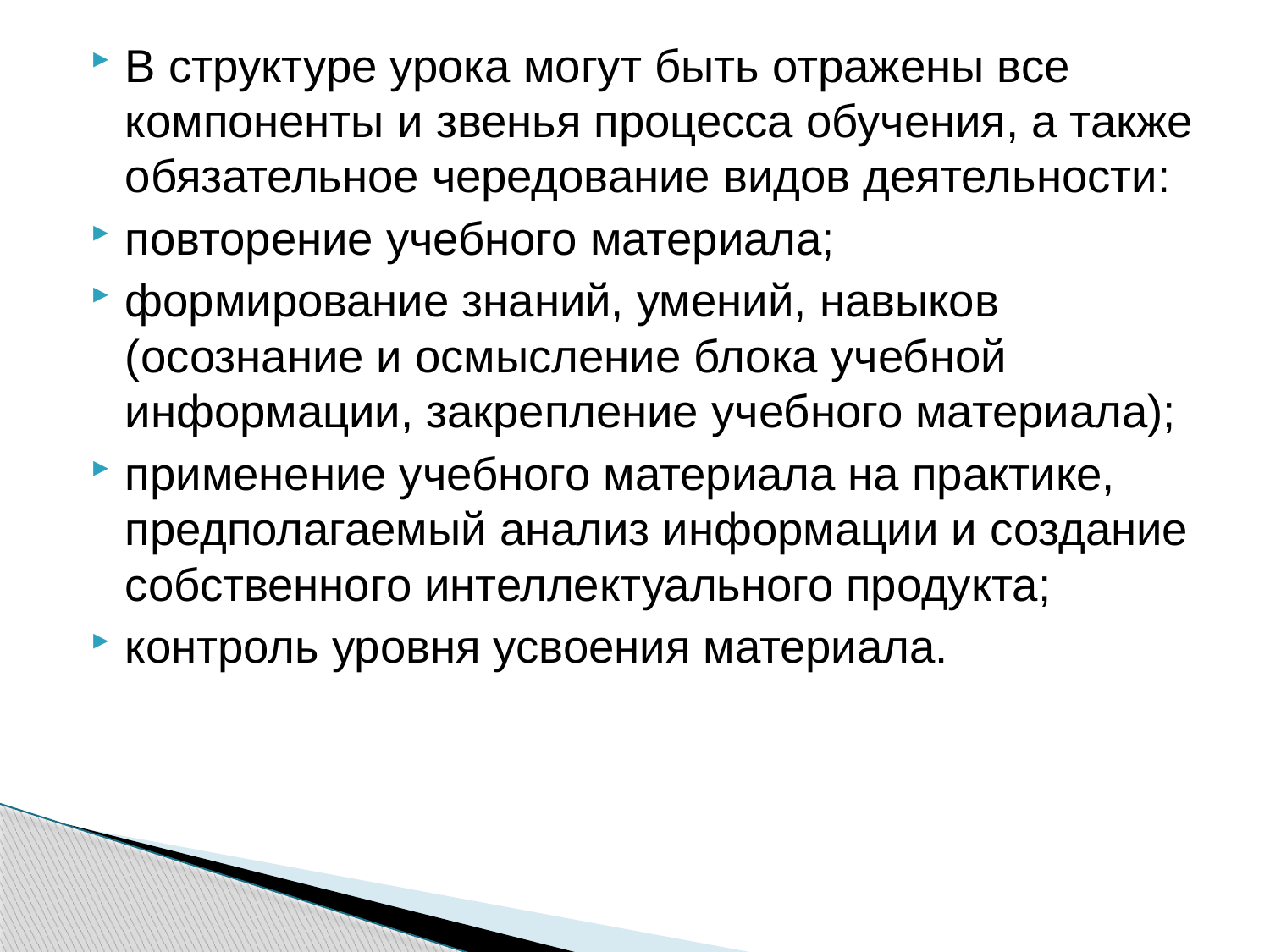

В структуре урока могут быть отражены все компоненты и звенья процесса обучения, а также обязательное чередование видов деятельности:
повторение учебного материала;
формирование знаний, умений, навыков (осознание и осмысление блока учебной информации, закрепление учебного материала);
применение учебного материала на практике, предполагаемый анализ информации и создание собственного интеллектуального продукта;
контроль уровня усвоения материала.

#